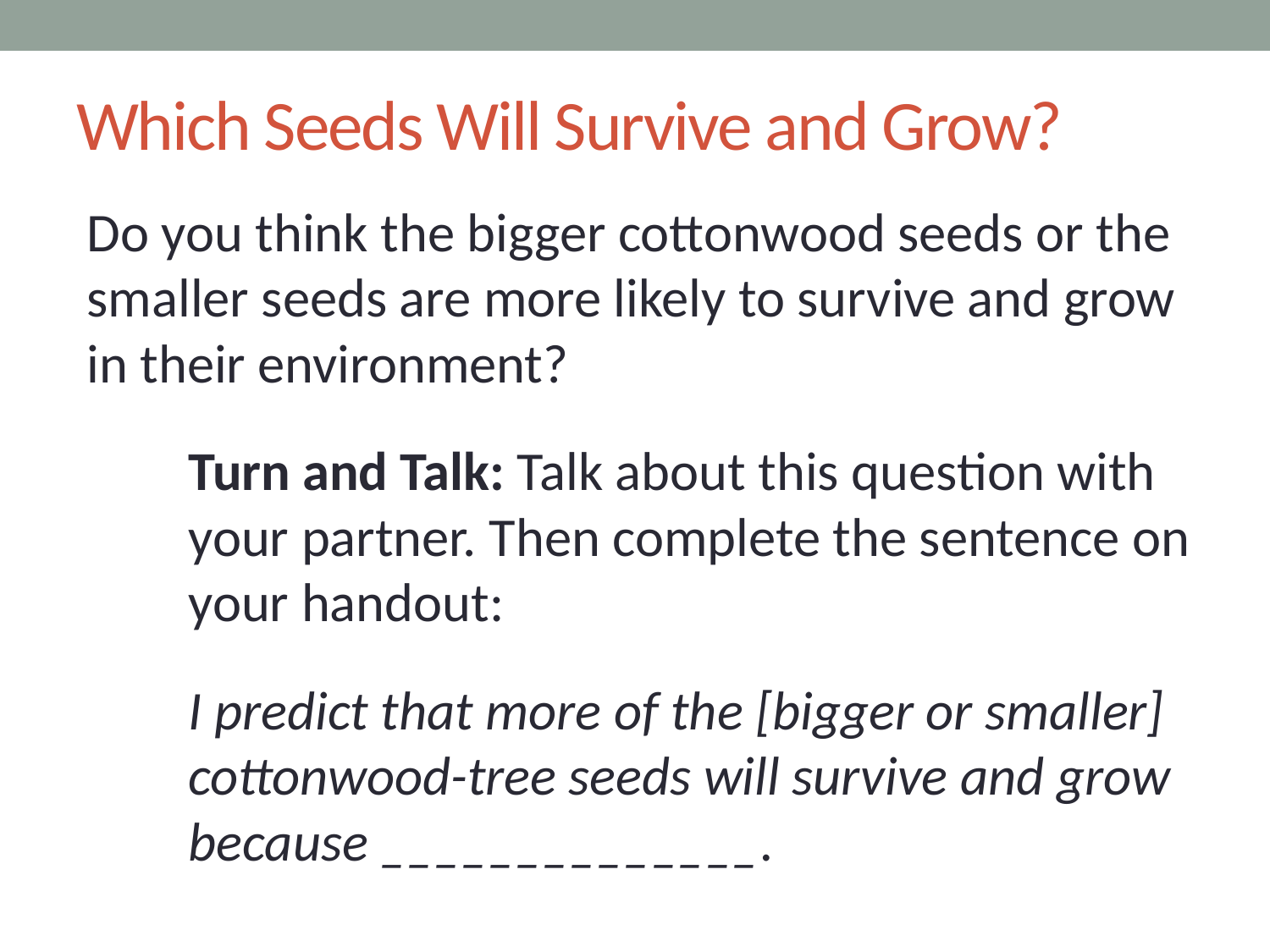

# Which Seeds Will Survive and Grow?
Do you think the bigger cottonwood seeds or the smaller seeds are more likely to survive and grow in their environment?
Turn and Talk: Talk about this question with your partner. Then complete the sentence on your handout:
I predict that more of the [bigger or smaller] cottonwood-tree seeds will survive and grow because ______________.